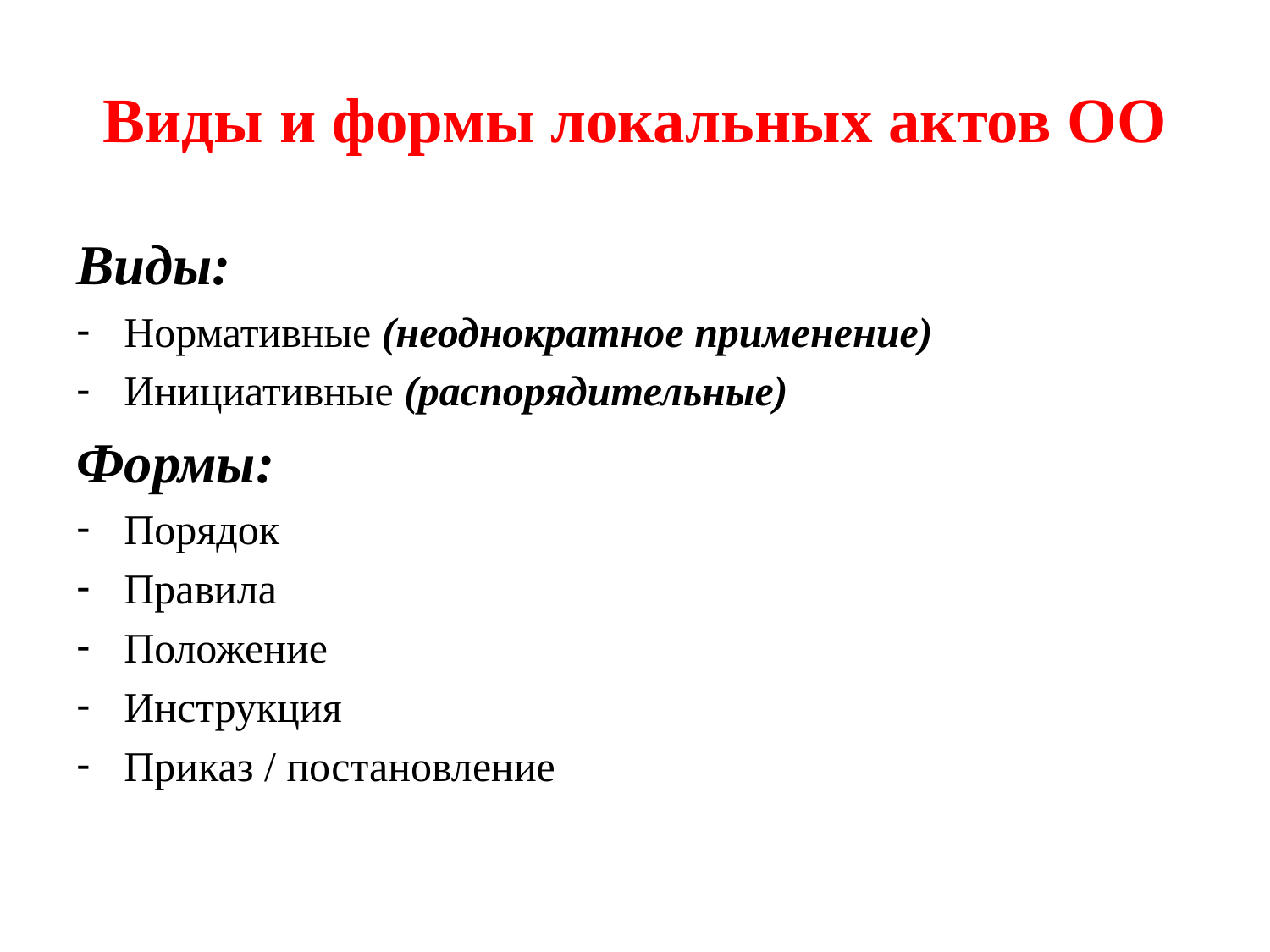

# Виды и формы локальных актов ОО
Виды:
Нормативные (неоднократное применение)
Инициативные (распорядительные)
Формы:
Порядок
Правила
Положение
Инструкция
Приказ / постановление